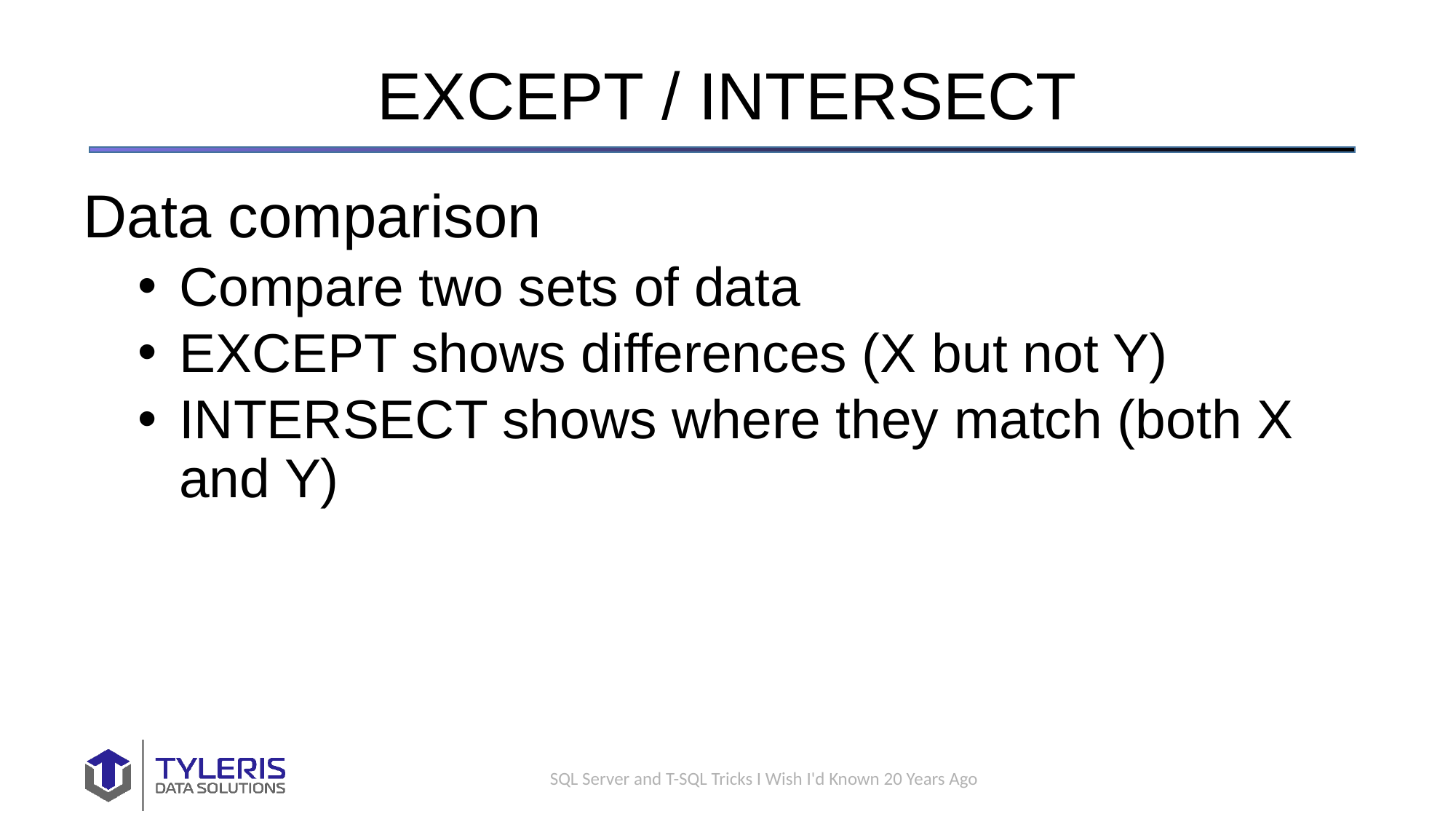

EXCEPT / INTERSECT

Data comparison
Compare two sets of data
EXCEPT shows differences (X but not Y)
INTERSECT shows where they match (both X and Y)

SQL Server and T-SQL Tricks I Wish I'd Known 20 Years Ago